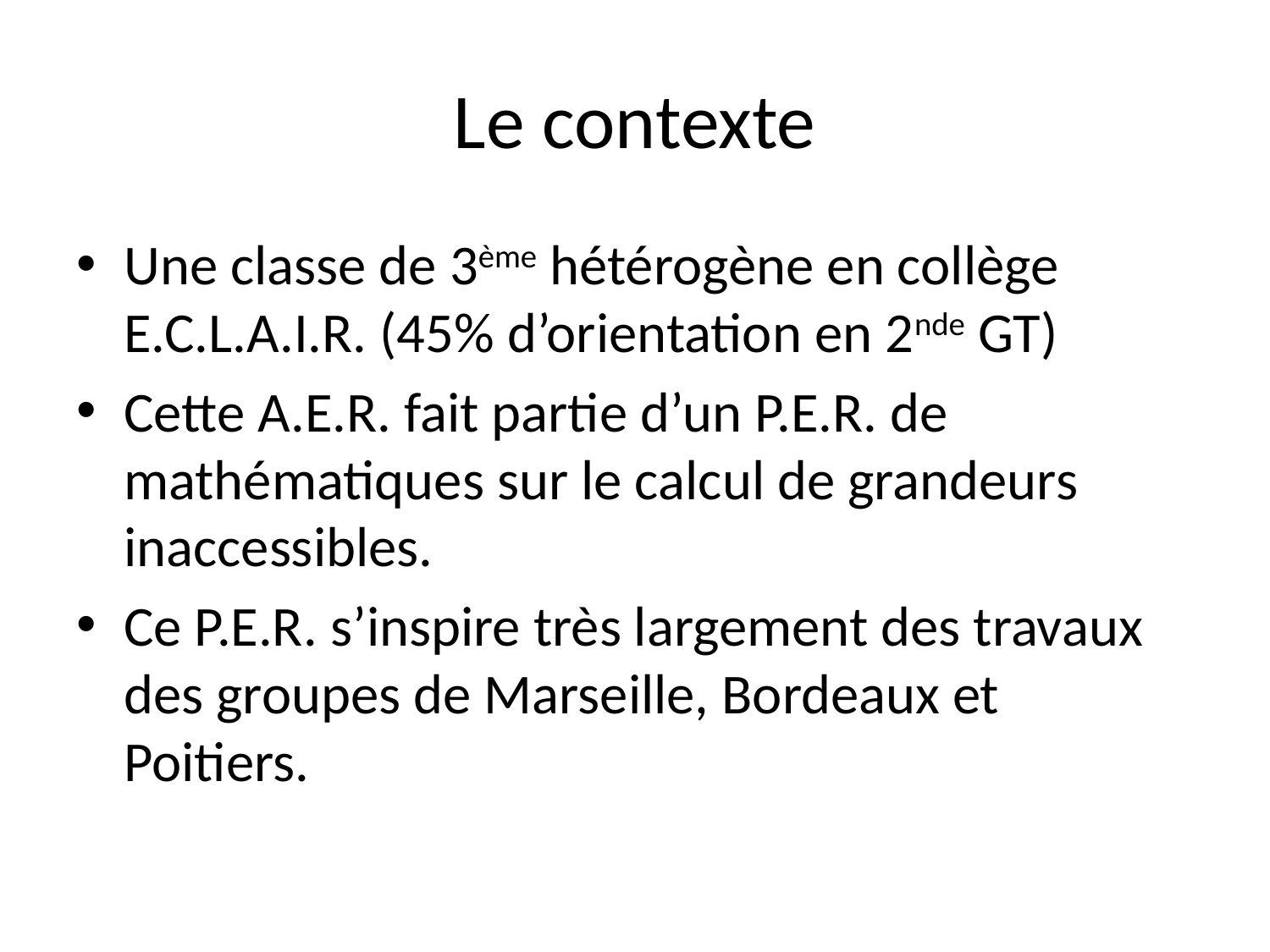

# Le contexte
Une classe de 3ème hétérogène en collège E.C.L.A.I.R. (45% d’orientation en 2nde GT)
Cette A.E.R. fait partie d’un P.E.R. de mathématiques sur le calcul de grandeurs inaccessibles.
Ce P.E.R. s’inspire très largement des travaux des groupes de Marseille, Bordeaux et Poitiers.